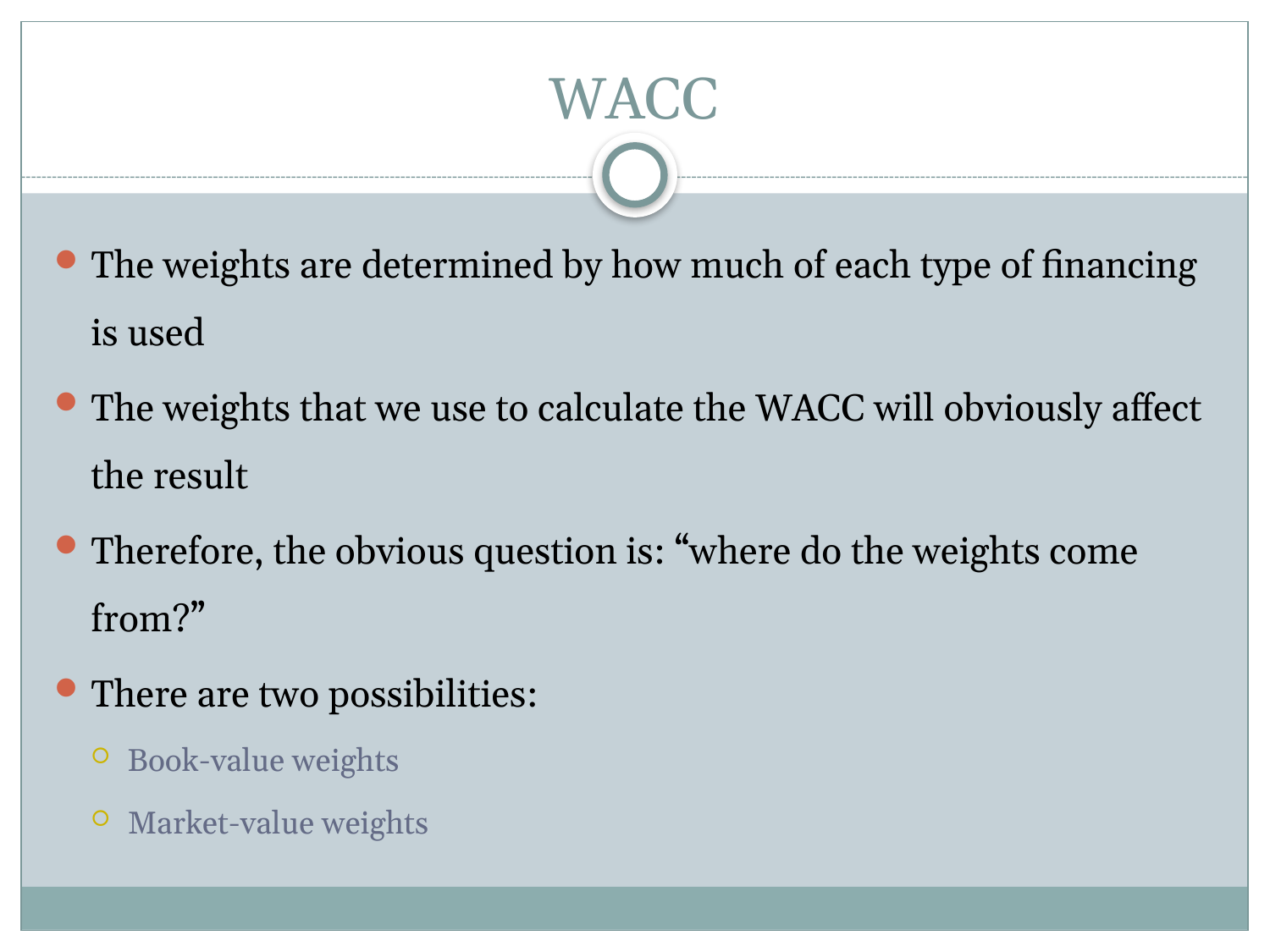

# WACC
The weights are determined by how much of each type of financing is used
The weights that we use to calculate the WACC will obviously affect the result
Therefore, the obvious question is: “where do the weights come from?”
There are two possibilities:
Book-value weights
Market-value weights